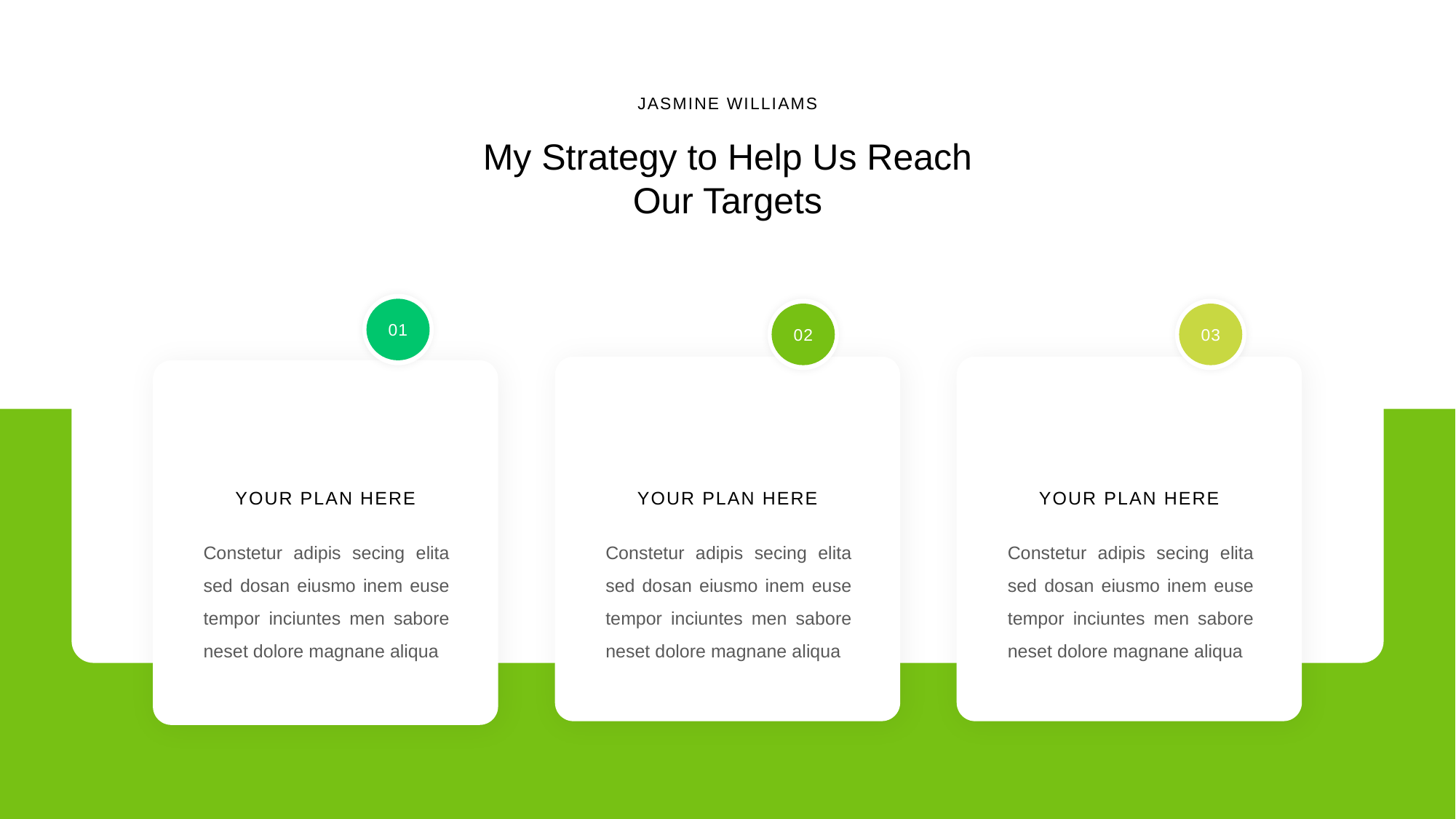

JASMINE WILLIAMS
My Strategy to Help Us Reach Our Targets

01

02

03
YOUR PLAN HERE
YOUR PLAN HERE
YOUR PLAN HERE
Constetur adipis secing elita sed dosan eiusmo inem euse tempor inciuntes men sabore neset dolore magnane aliqua
Constetur adipis secing elita sed dosan eiusmo inem euse tempor inciuntes men sabore neset dolore magnane aliqua
Constetur adipis secing elita sed dosan eiusmo inem euse tempor inciuntes men sabore neset dolore magnane aliqua